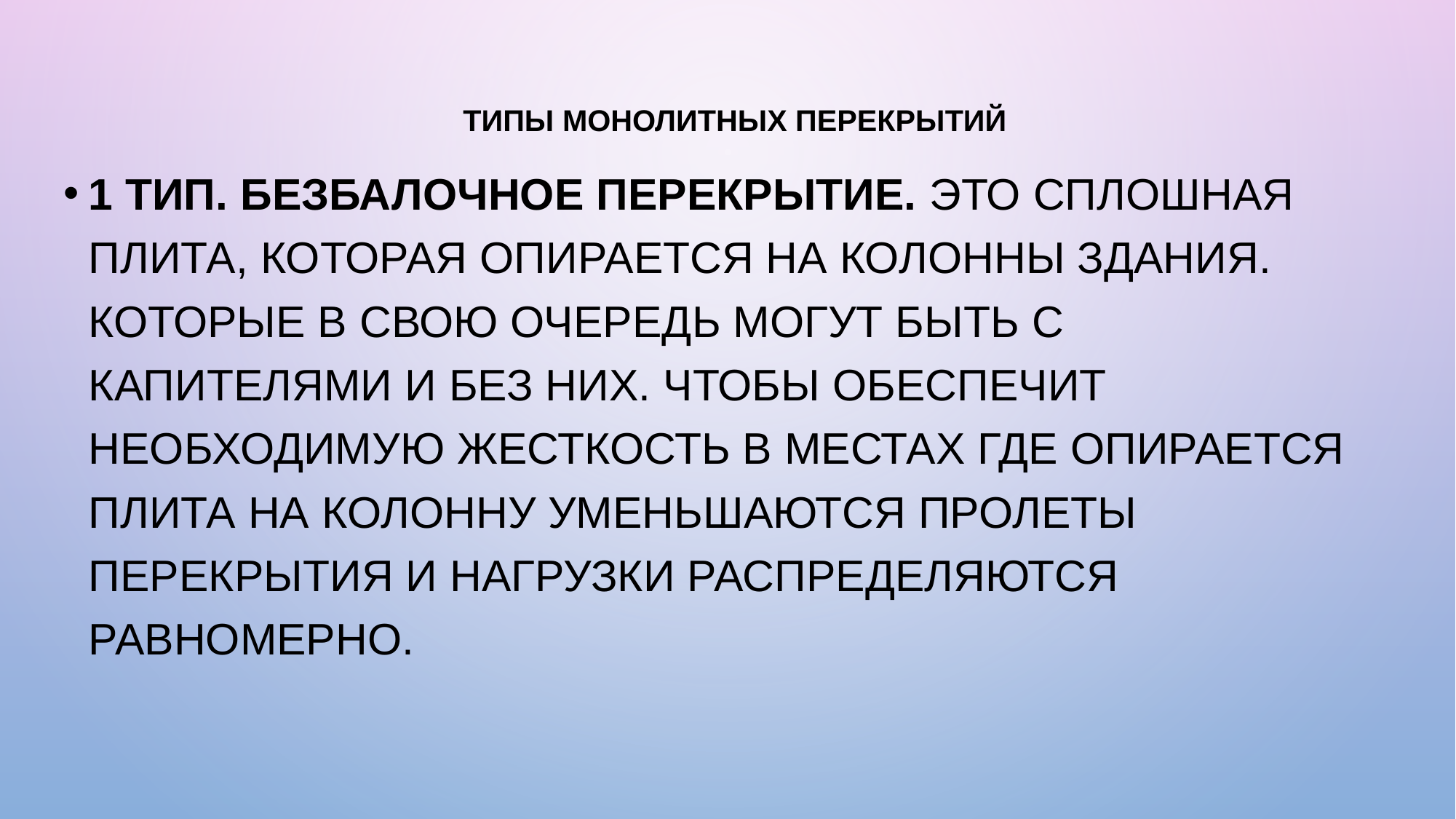

# Типы монолитных перекрытий
1 тип. Безбалочное перекрытие. Это сплошная плита, которая опирается на колонны здания. Которые в свою очередь могут быть с капителями и без них. Чтобы обеспечит необходимую жесткость в местах где опирается плита на колонну уменьшаются пролеты перекрытия и нагрузки распределяются равномерно.